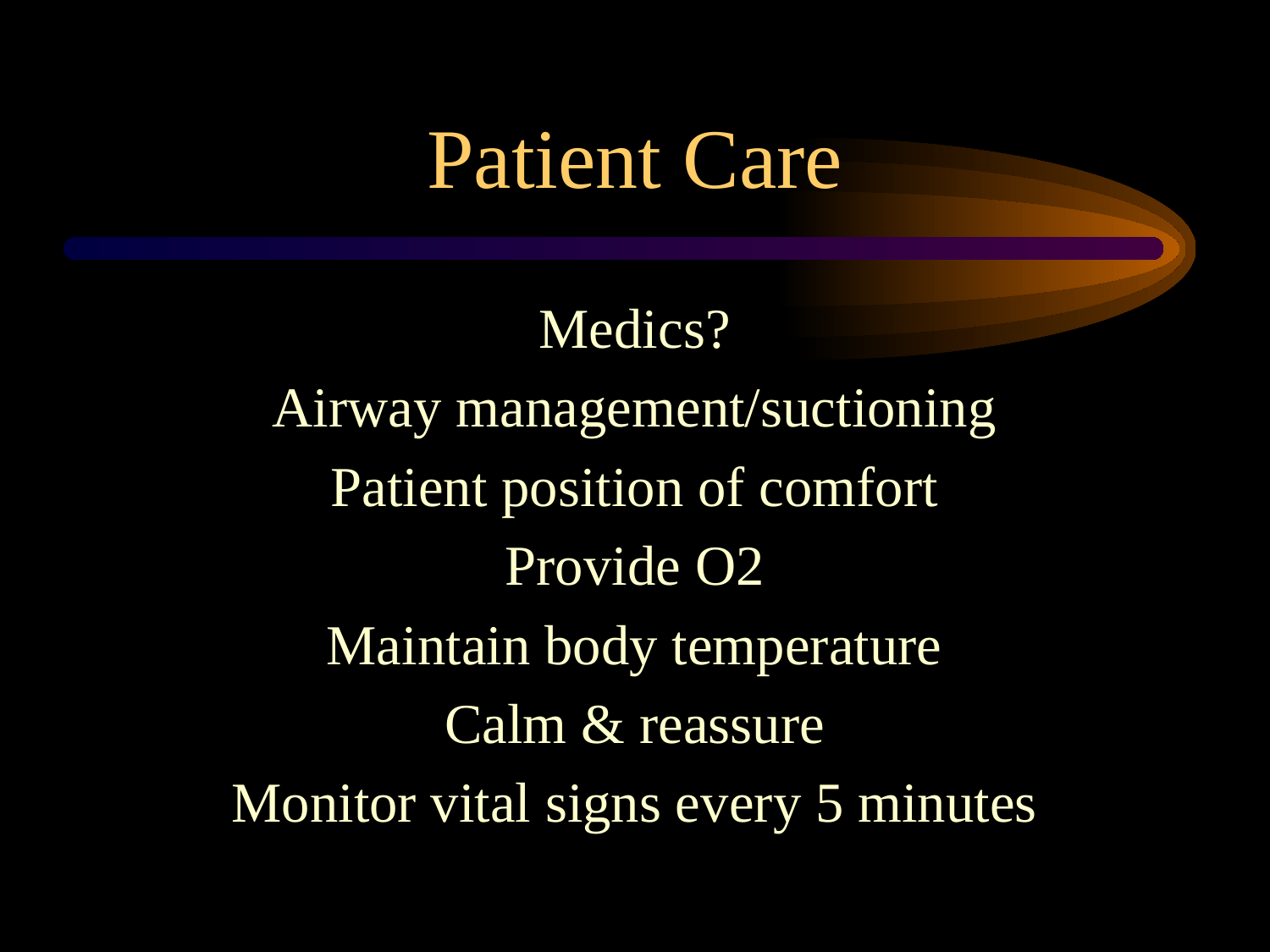

# Patient Care
Medics?
Airway management/suctioning
Patient position of comfort
Provide O2
Maintain body temperature
Calm & reassure
Monitor vital signs every 5 minutes